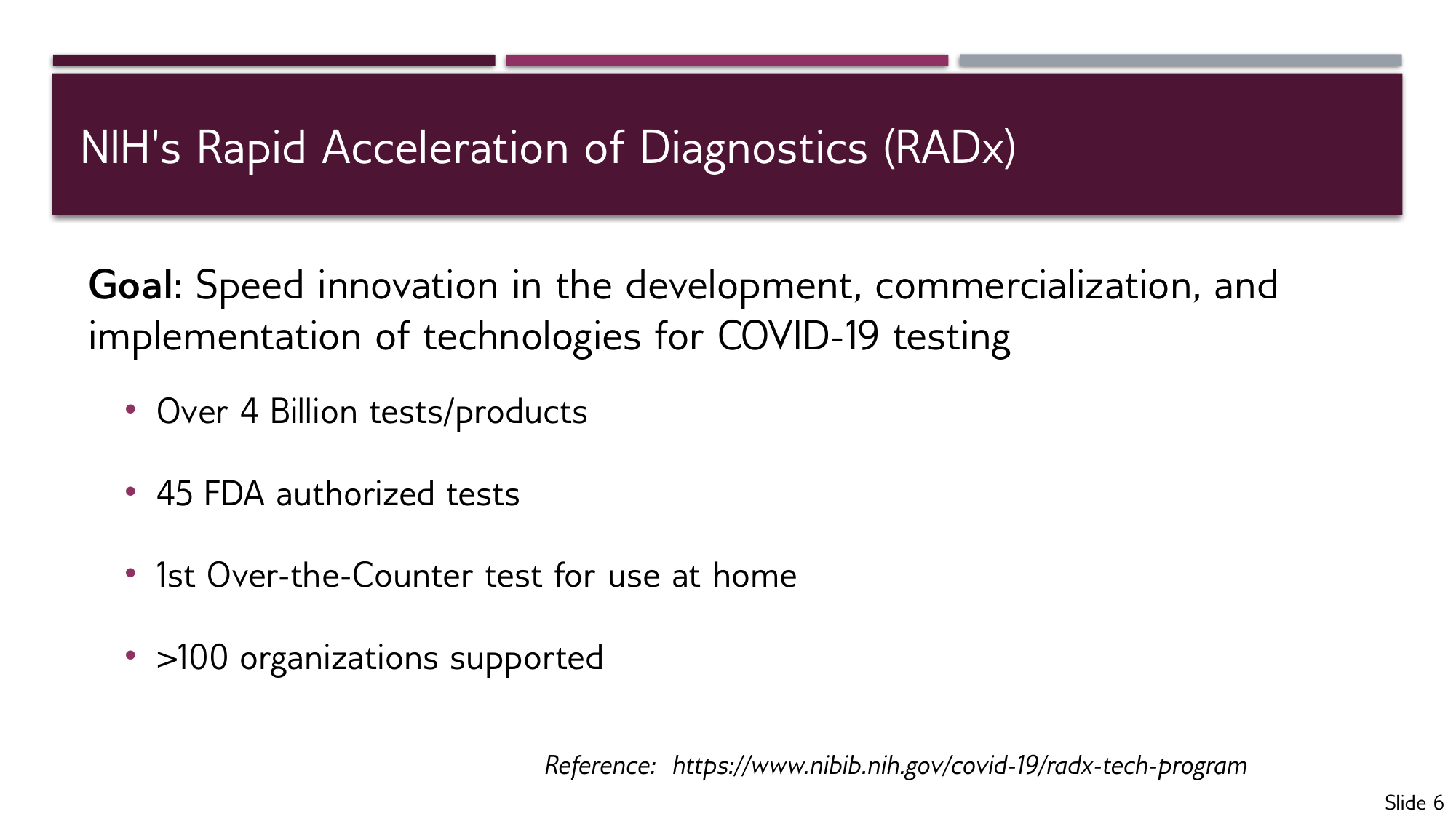

# NIH's Rapid Acceleration of Diagnostics (RADx)
Goal: Speed innovation in the development, commercialization, and implementation of technologies for COVID-19 testing
Over 4 Billion tests/products
45 FDA authorized tests
1st Over-the-Counter test for use at home
>100 organizations supported
Reference:  https://www.nibib.nih.gov/covid-19/radx-tech-program
Slide 6